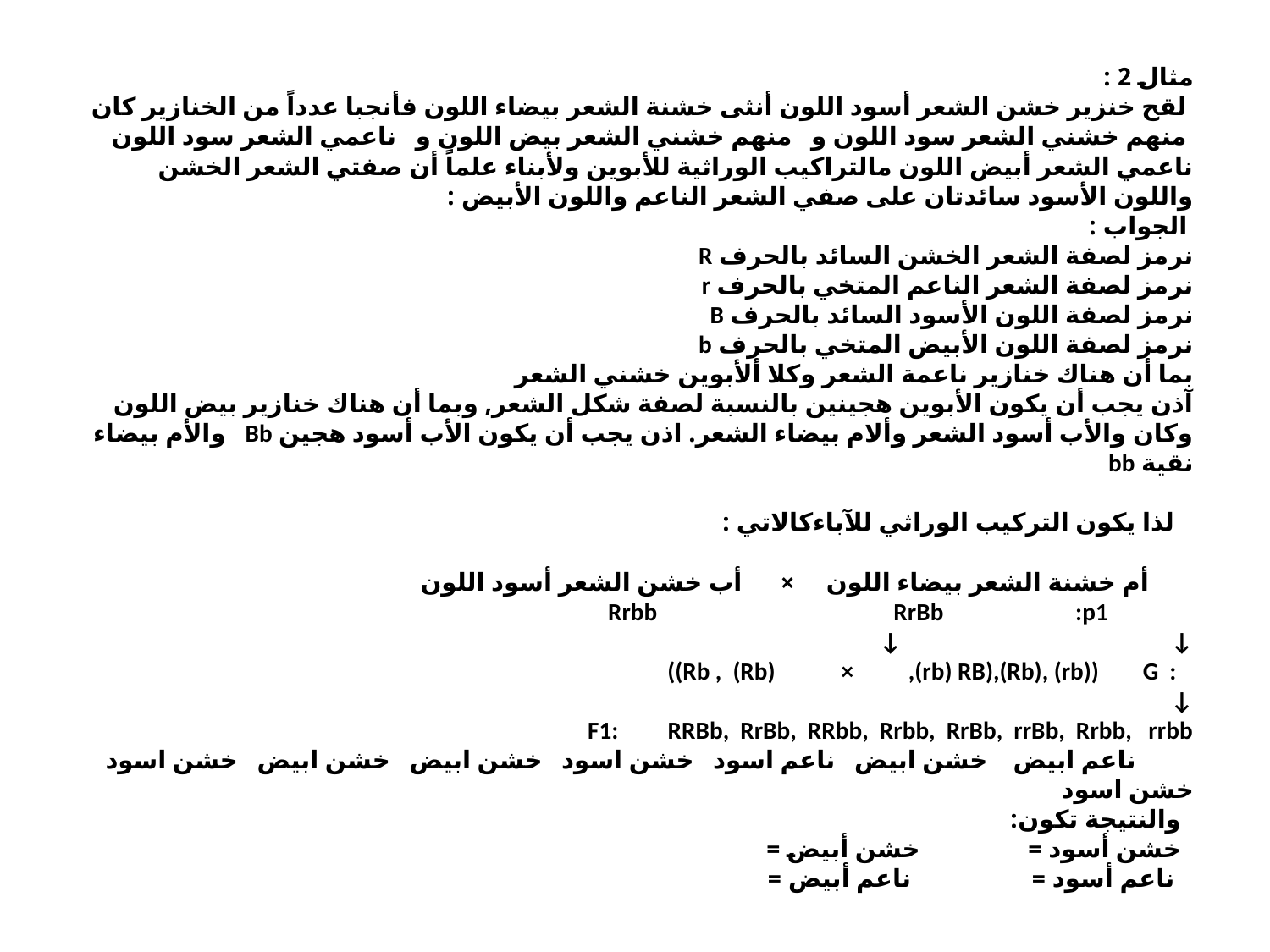

# مثال 2 : لقح خنزير خشن الشعر أسود اللون أنثى خشنة الشعر بيضاء اللون فأنجبا عدداً من الخنازير كان    منهم خشني الشعر سود اللون و   منهم خشني الشعر بيض اللون و   ناعمي الشعر سود اللون   ناعمي الشعر أبيض اللون مالتراكيب الوراثية للأبوين ولأبناء علماً أن صفتي الشعر الخشن واللون الأسود سائدتان على صفي الشعر الناعم واللون الأبيض : الجواب : نرمز لصفة الشعر الخشن السائد بالحرف R نرمز لصفة الشعر الناعم المتخي بالحرف r نرمز لصفة اللون الأسود السائد بالحرف B نرمز لصفة اللون الأبيض المتخي بالحرف b بما أن هناك خنازير ناعمة الشعر وكلا ألأبوين خشني الشعر آذن يجب أن يكون الأبوين هجينين بالنسبة لصفة شكل الشعر, وبما أن هناك خنازير بيض اللون وكان والأب أسود الشعر وألام بيضاء الشعر. اذن يجب أن يكون الأب أسود هجين Bb   والأم بيضاء نقية bb لذا يكون التركيب الوراثي للآباءكالاتي : أم خشنة الشعر بيضاء اللون     ×      أب خشن الشعر أسود اللون Rrbb                                           RrBb                        :p1 ↓                                                 ↓ ((Rb ,  (Rb)            ×          ,(rb) RB),(Rb), (rb))        G  : ↓ F1:         RRBb,  RrBb,  RRbb,  Rrbb,  RrBb,  rrBb,  Rrbb,   rrbb ناعم ابيض    خشن ابيض   ناعم اسود   خشن اسود   خشن ابيض   خشن ابيض   خشن اسود    خشن اسود والنتيجة تكون: خشن أسود =                 خشن أبيض = ناعم أسود =                   ناعم أبيض =